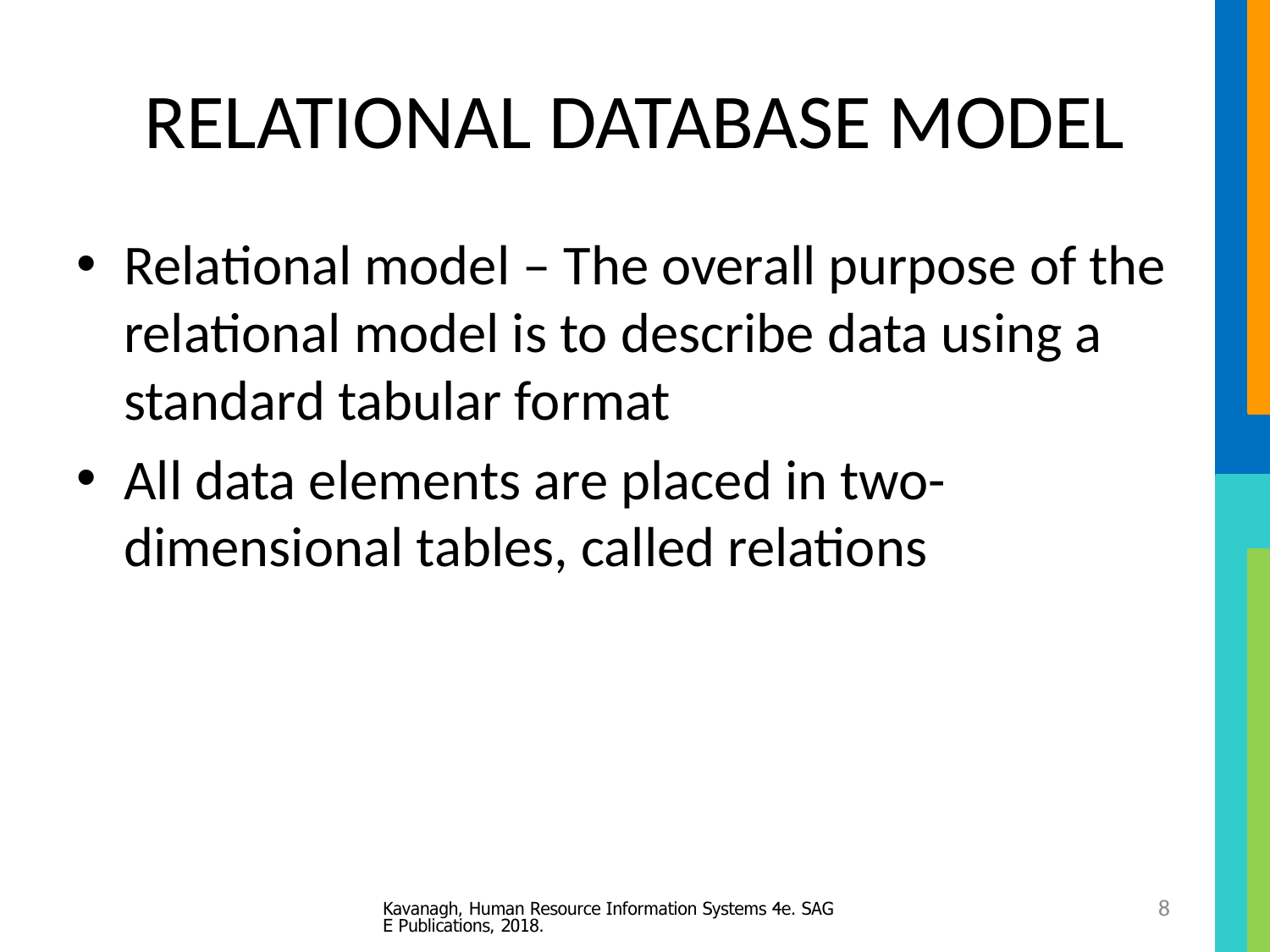

# RELATIONAL DATABASE MODEL
Relational model – The overall purpose of the relational model is to describe data using a standard tabular format
All data elements are placed in two-dimensional tables, called relations

Kavanagh, Human Resource Information Systems 4e. SAGE Publications, 2018.
8